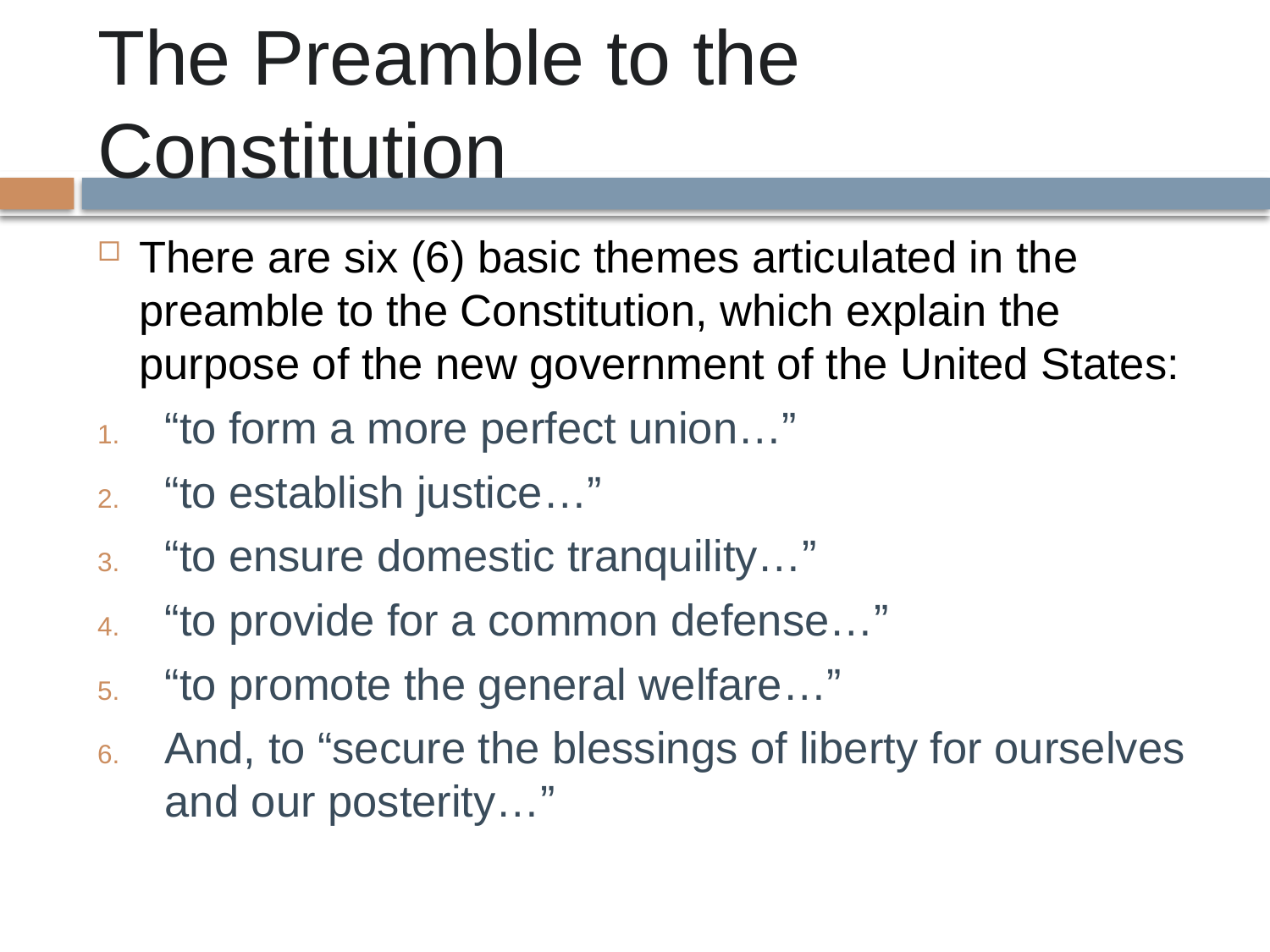

# The Preamble to the Constitution
There are six (6) basic themes articulated in the preamble to the Constitution, which explain the purpose of the new government of the United States:
“to form a more perfect union…”
“to establish justice…”
“to ensure domestic tranquility…”
“to provide for a common defense…”
“to promote the general welfare…”
And, to “secure the blessings of liberty for ourselves and our posterity…”